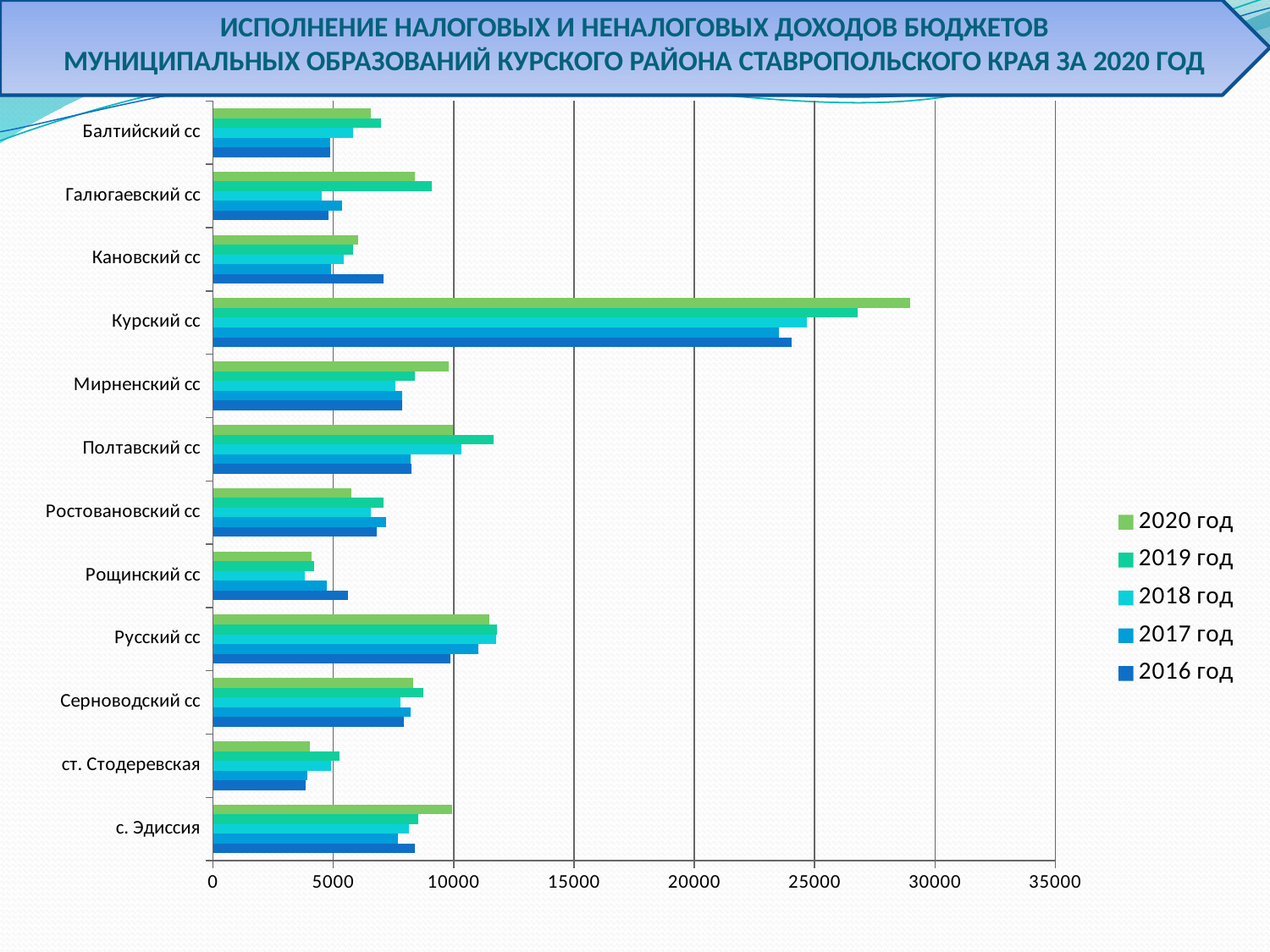

ИСПОЛНЕНИЕ НАЛОГОВЫХ И НЕНАЛОГОВЫХ ДОХОДОВ БЮДЖЕТОВ
МУНИЦИПАЛЬНЫХ ОБРАЗОВАНИЙ КУРСКОГО РАЙОНА СТАВРОПОЛЬСКОГО КРАЯ ЗА 2020 ГОД

### Chart

| Category | 2016 год | 2017 год | 2018 год | 2019 год | 2020 год |
|---|---|---|---|---|---|
| с. Эдиссия | 8372.12 | 7667.21 | 8133.0 | 8532.93 | 9951.0 |
| ст. Стодеревская | 3841.67 | 3914.970000000001 | 4903.0 | 5260.150000000002 | 4040.0 |
| Серноводский сс | 7921.35 | 8209.31 | 7781.0 | 8723.78 | 8323.0 |
| Русский сс | 9863.240000000009 | 11008.14000000001 | 11780.0 | 11799.43 | 11496.0 |
| Рощинский сс | 5598.28 | 4730.42 | 3826.0 | 4209.14 | 4103.0 |
| Ростовановский сс | 6797.38 | 7208.78 | 6552.0 | 7078.71 | 5763.0 |
| Полтавский сс | 8263.54 | 8208.859999999962 | 10315.0 | 11643.81 | 9958.0 |
| Мирненский сс | 7854.55 | 7855.110000000002 | 7595.0 | 8381.1 | 9779.0 |
| Курский сс | 24041.08 | 23505.91 | 24689.0 | 26782.49 | 28957.0 |
| Кановский сс | 7093.89 | 4914.650000000002 | 5427.0 | 5819.92 | 6016.0 |
| Галюгаевский сс | 4798.05 | 5357.54 | 4527.0 | 9107.09 | 8401.0 |
| Балтийский сс | 4856.07 | 4866.38 | 5835.0 | 6975.9 | 6556.0 |